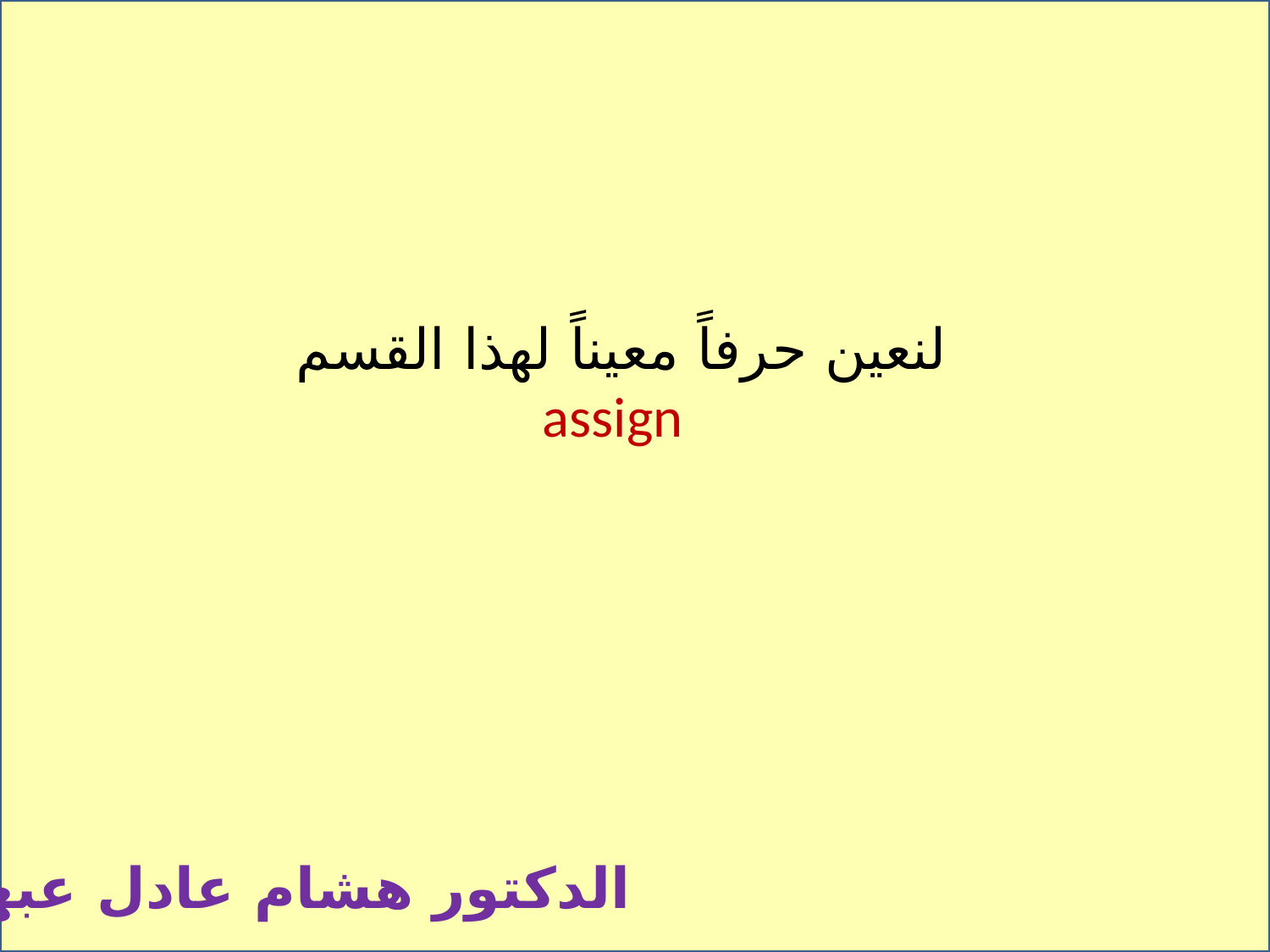

لنعين حرفاً معيناً لهذا القسم
 assign

الدكتور هشام عادل عبهري